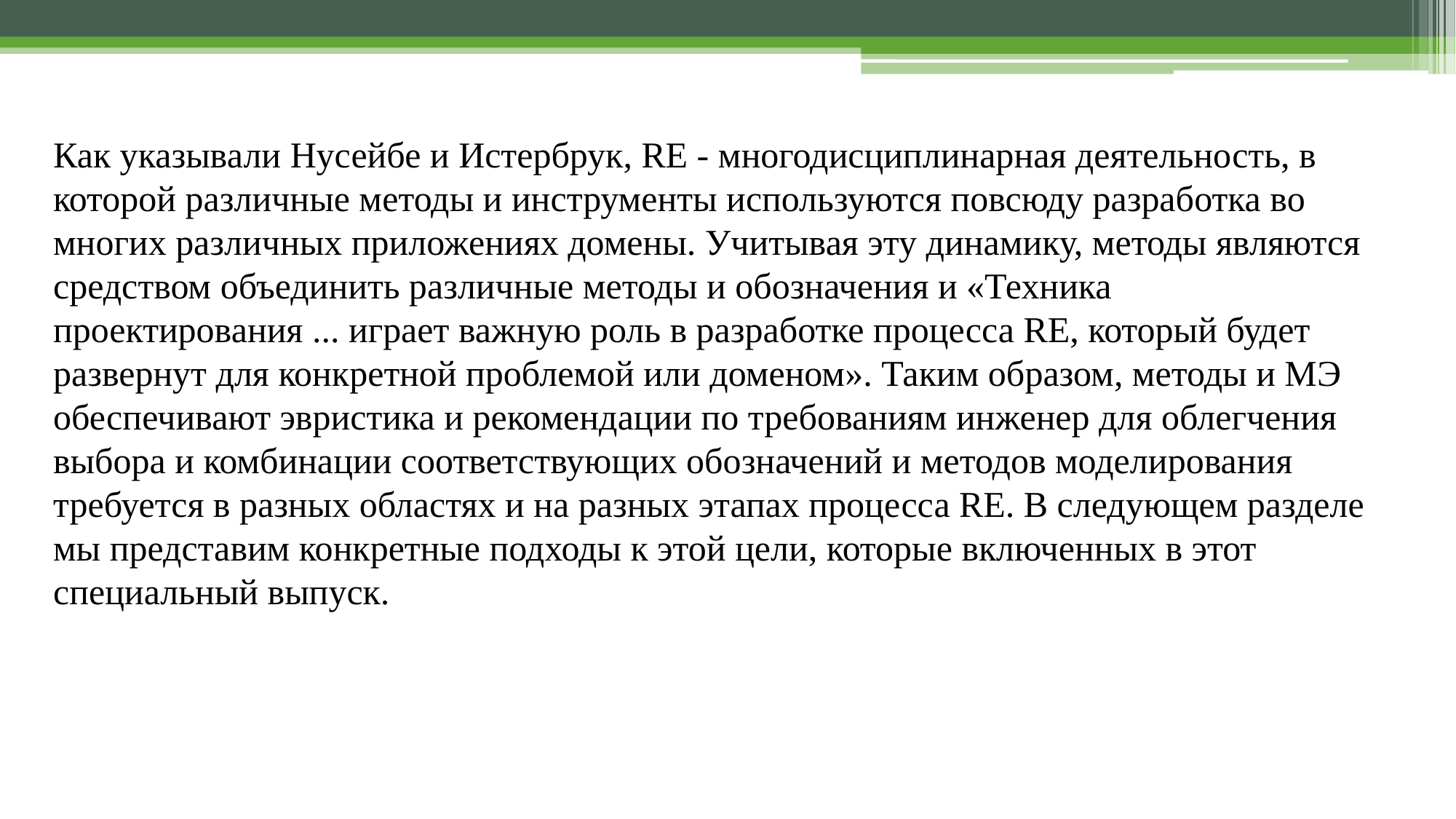

Как указывали Нусейбе и Истербрук, RE - многодисциплинарная деятельность, в которой различные методы и инструменты используются повсюду разработка во многих различных приложениях домены. Учитывая эту динамику, методы являются средством объединить различные методы и обозначения и «Техника проектирования ... играет важную роль в разработке процесса RE, который будет развернут для конкретной проблемой или доменом». Таким образом, методы и МЭ обеспечивают эвристика и рекомендации по требованиям инженер для облегчения выбора и комбинации соответствующих обозначений и методов моделирования требуется в разных областях и на разных этапах процесса RE. В следующем разделе мы представим конкретные подходы к этой цели, которые включенных в этот специальный выпуск.